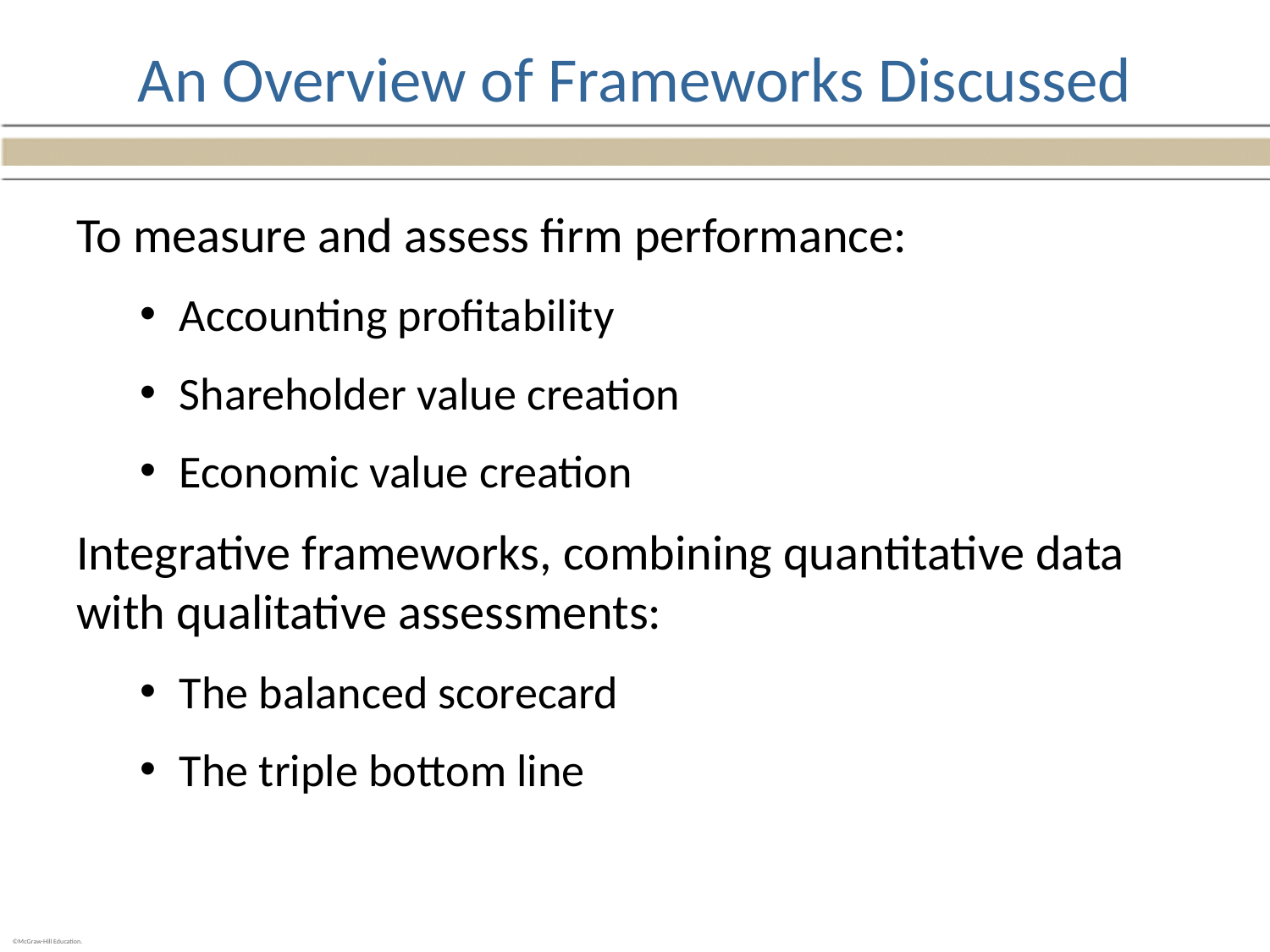

# An Overview of Frameworks Discussed
To measure and assess firm performance:
Accounting profitability
Shareholder value creation
Economic value creation
Integrative frameworks, combining quantitative data with qualitative assessments:
The balanced scorecard
The triple bottom line